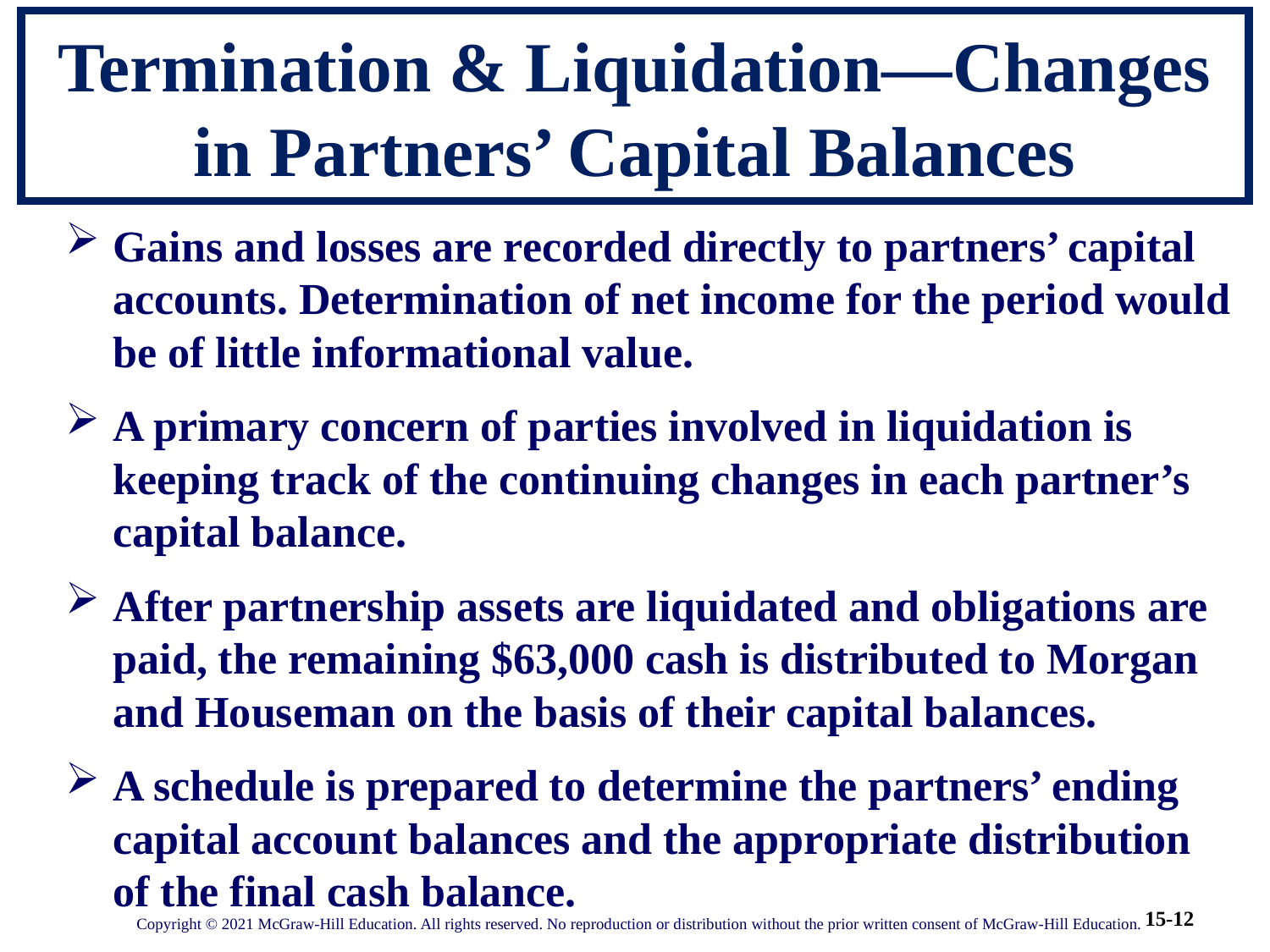

# Termination & Liquidation—Changes in Partners’ Capital Balances
Gains and losses are recorded directly to partners’ capital accounts. Determination of net income for the period would be of little informational value.
A primary concern of parties involved in liquidation is keeping track of the continuing changes in each partner’s capital balance.
After partnership assets are liquidated and obligations are paid, the remaining $63,000 cash is distributed to Morgan and Houseman on the basis of their capital balances.
A schedule is prepared to determine the partners’ ending capital account balances and the appropriate distribution of the final cash balance.
Copyright © 2021 McGraw-Hill Education. All rights reserved. No reproduction or distribution without the prior written consent of McGraw-Hill Education.